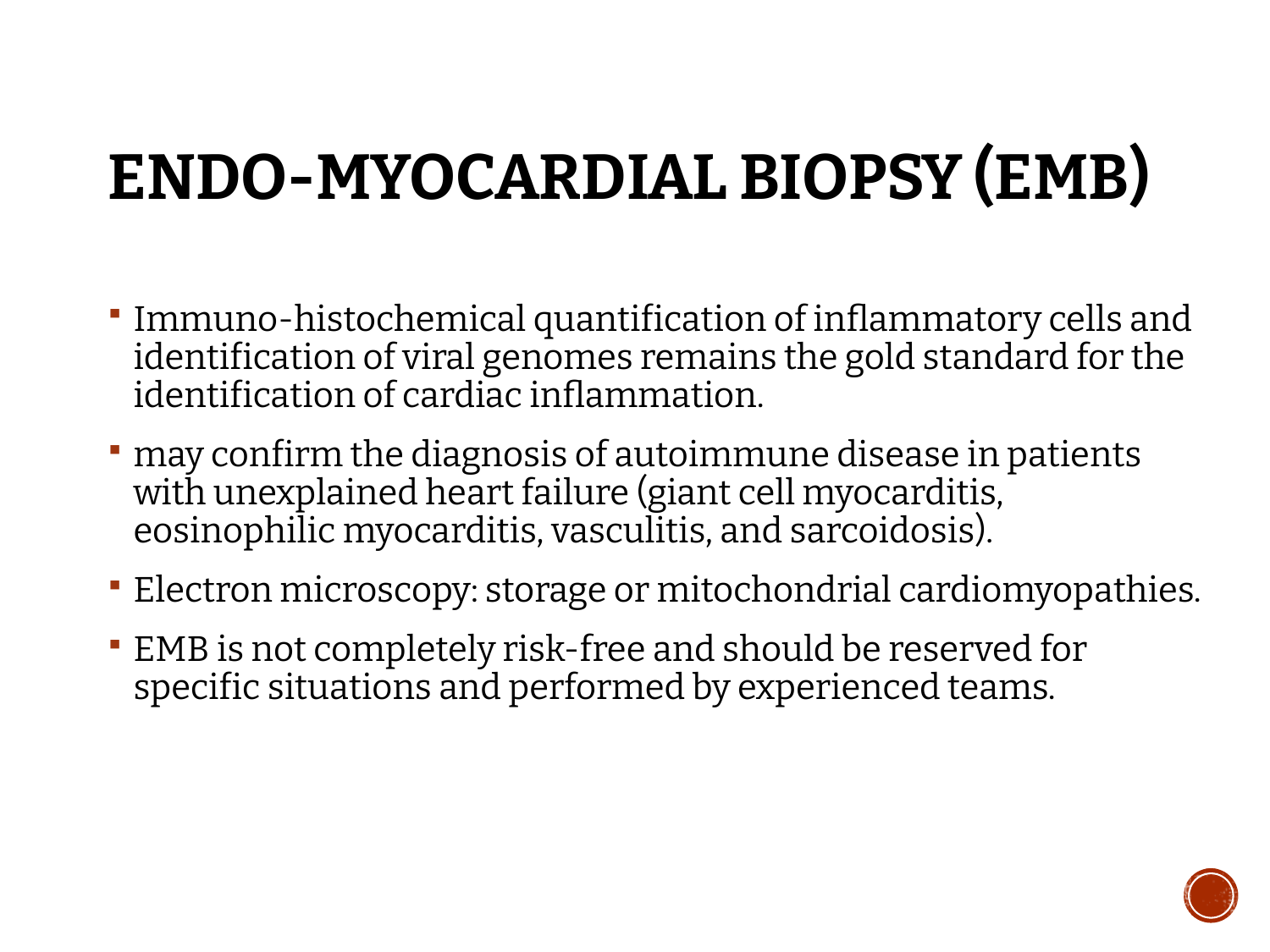

# ENDO-myocardial biopsy (EMB)
Immuno-histochemical quantification of inflammatory cells and identification of viral genomes remains the gold standard for the identification of cardiac inflammation.
may confirm the diagnosis of autoimmune disease in patients with unexplained heart failure (giant cell myocarditis, eosinophilic myocarditis, vasculitis, and sarcoidosis).
Electron microscopy: storage or mitochondrial cardiomyopathies.
EMB is not completely risk-free and should be reserved for specific situations and performed by experienced teams.